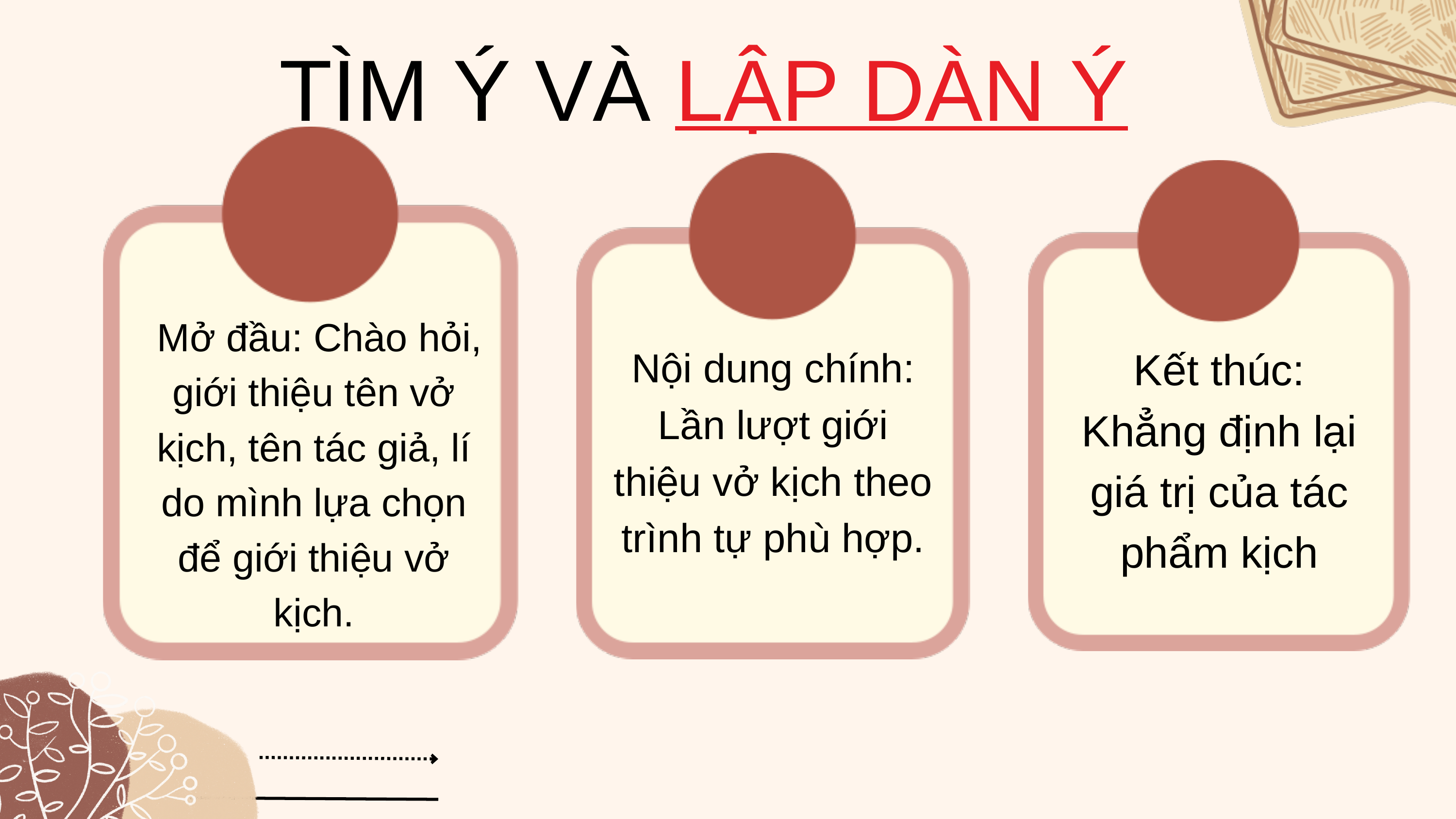

TÌM Ý VÀ LẬP DÀN Ý

 Mở đầu: Chào hỏi, giới thiệu tên vở kịch, tên tác giả, lí do mình lựa chọn để giới thiệu vở kịch.

Kết thúc: Khẳng định lại giá trị của tác phẩm kịch
Nội dung chính: Lần lượt giới thiệu vở kịch theo trình tự phù hợp.